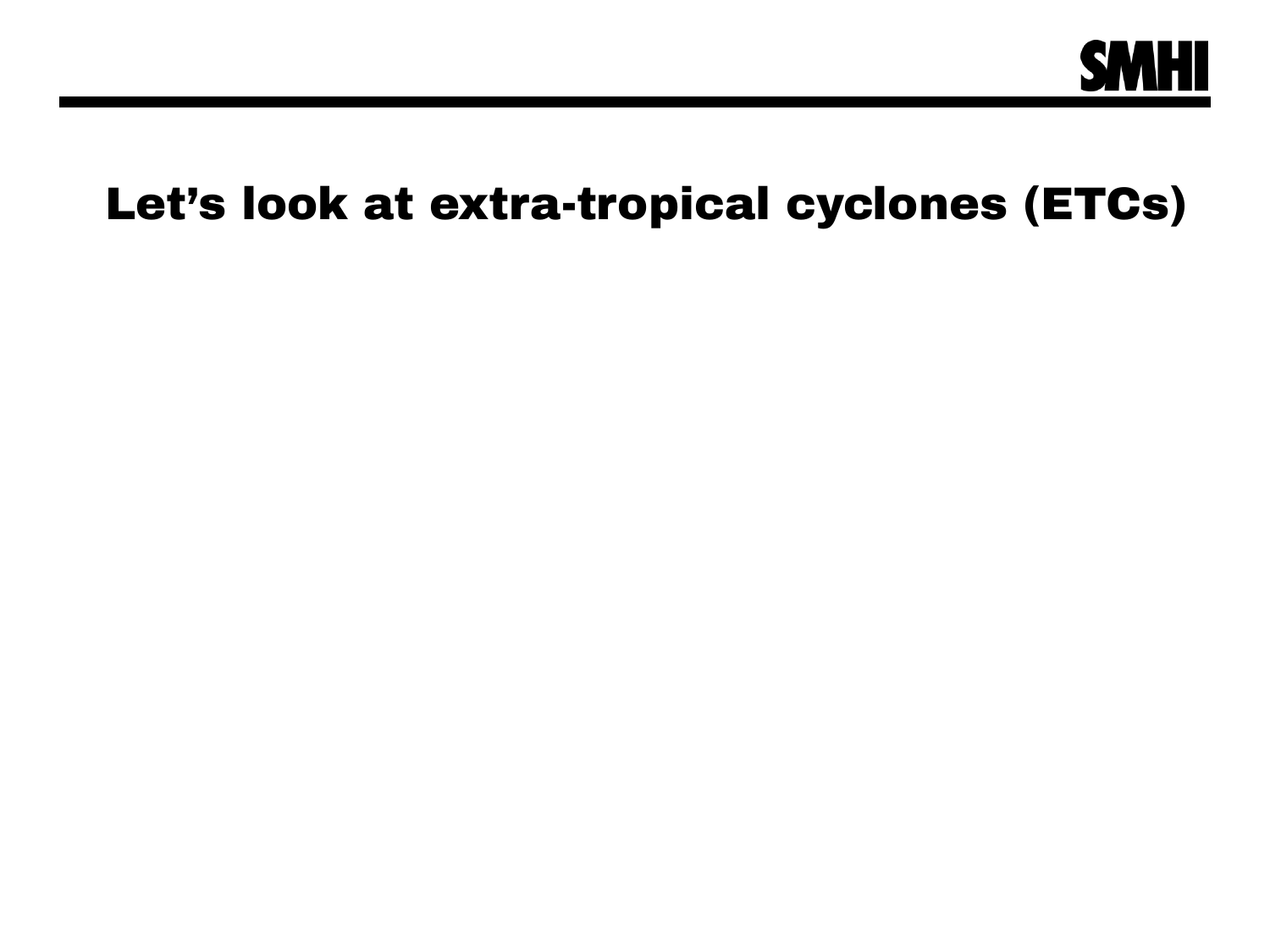

# Let’s look at extra-tropical cyclones (ETCs)